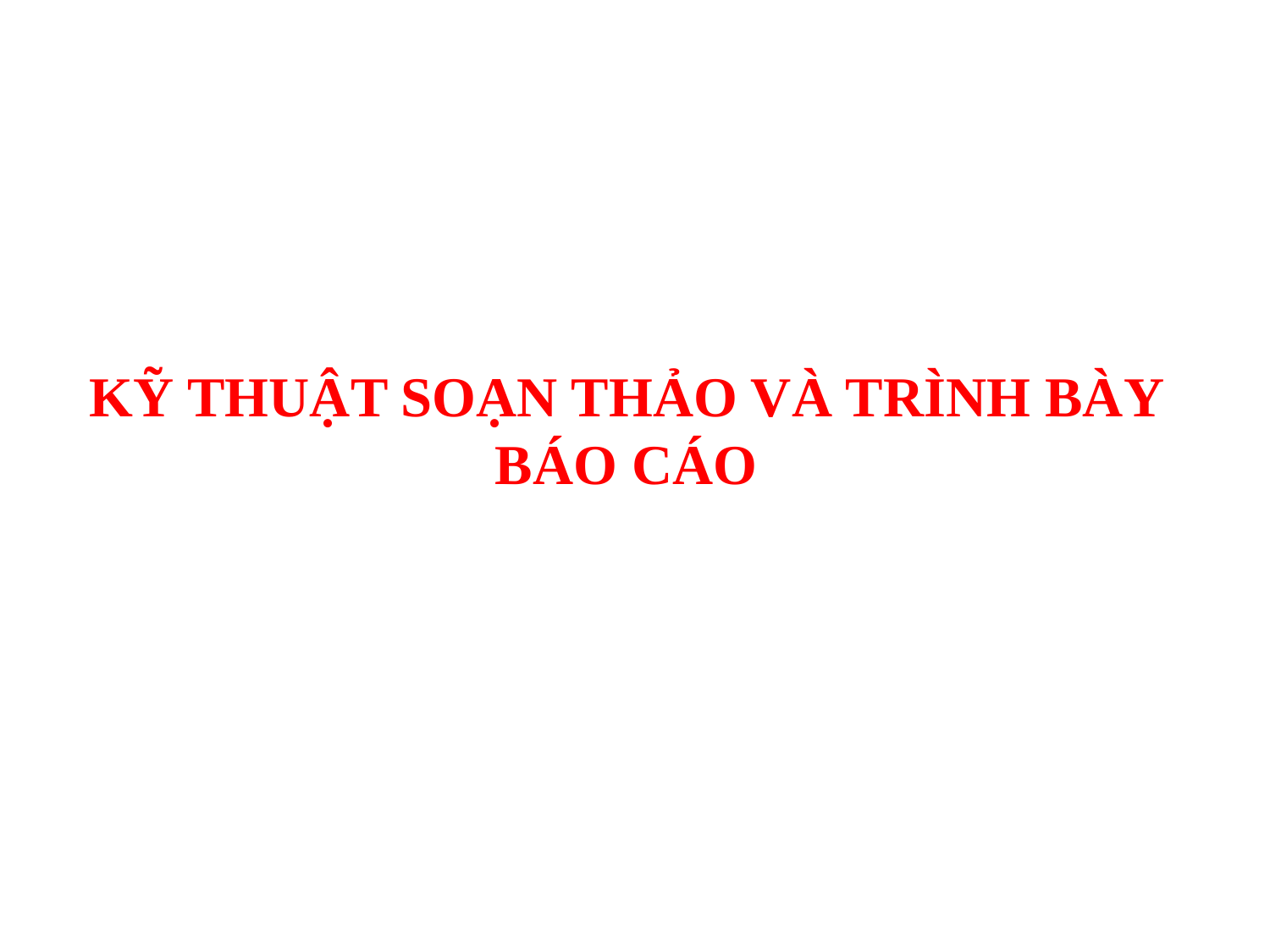

KỸ THUẬT SOẠN THẢO VÀ TRÌNH BÀY BÁO CÁO